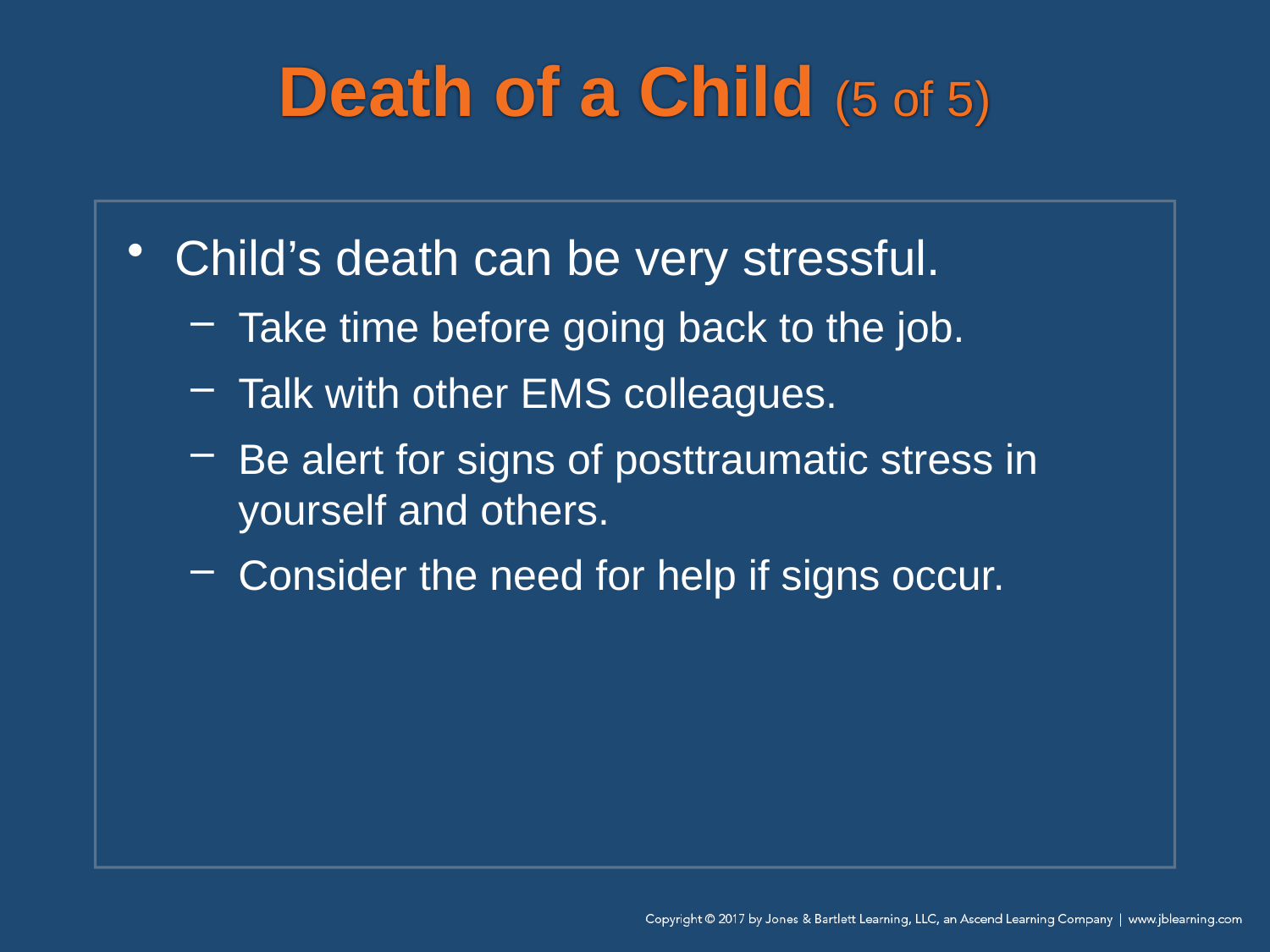

# Death of a Child (5 of 5)
Child’s death can be very stressful.
Take time before going back to the job.
Talk with other EMS colleagues.
Be alert for signs of posttraumatic stress in yourself and others.
Consider the need for help if signs occur.